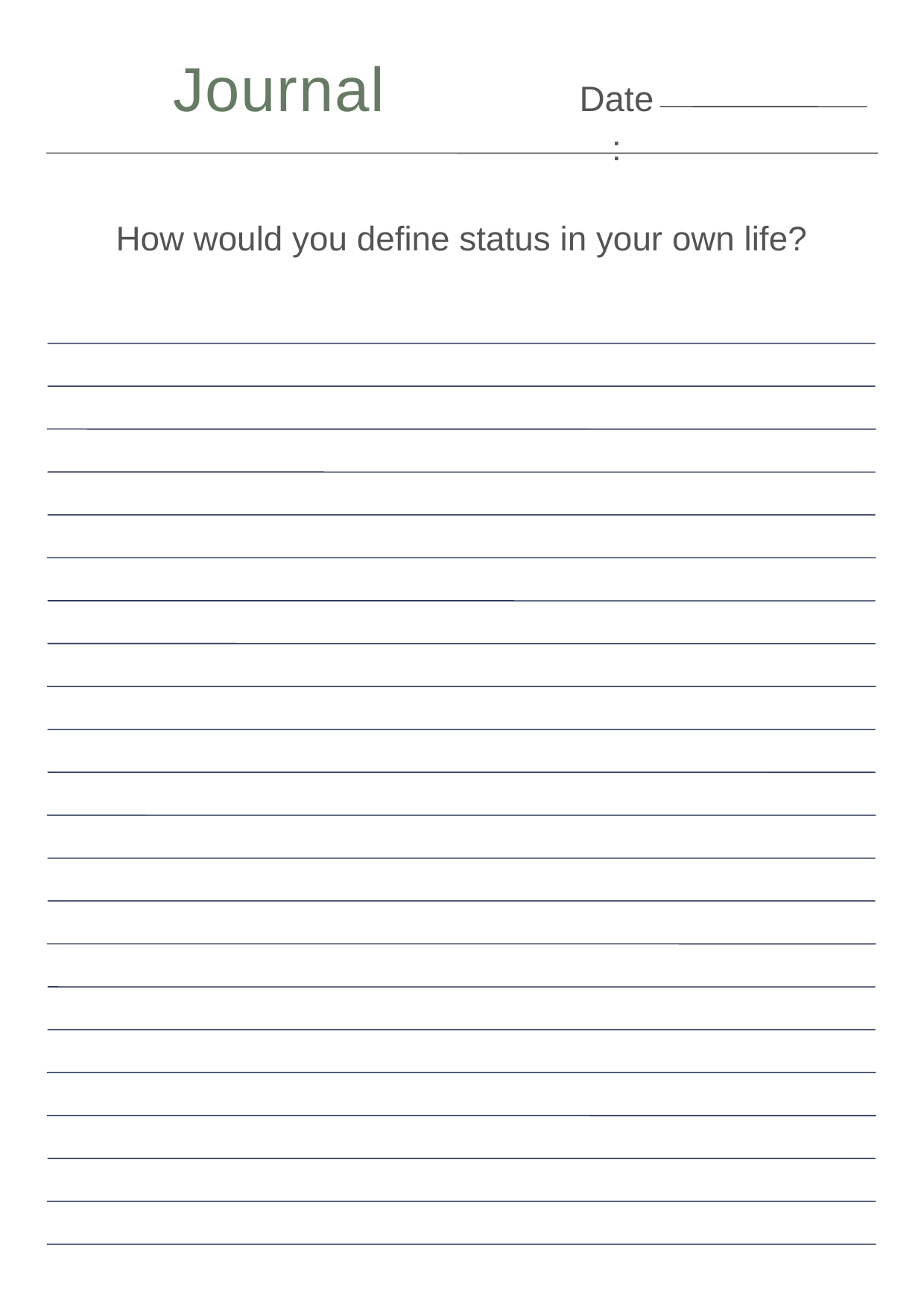

Journal
Date:

How would you define status in your own life?